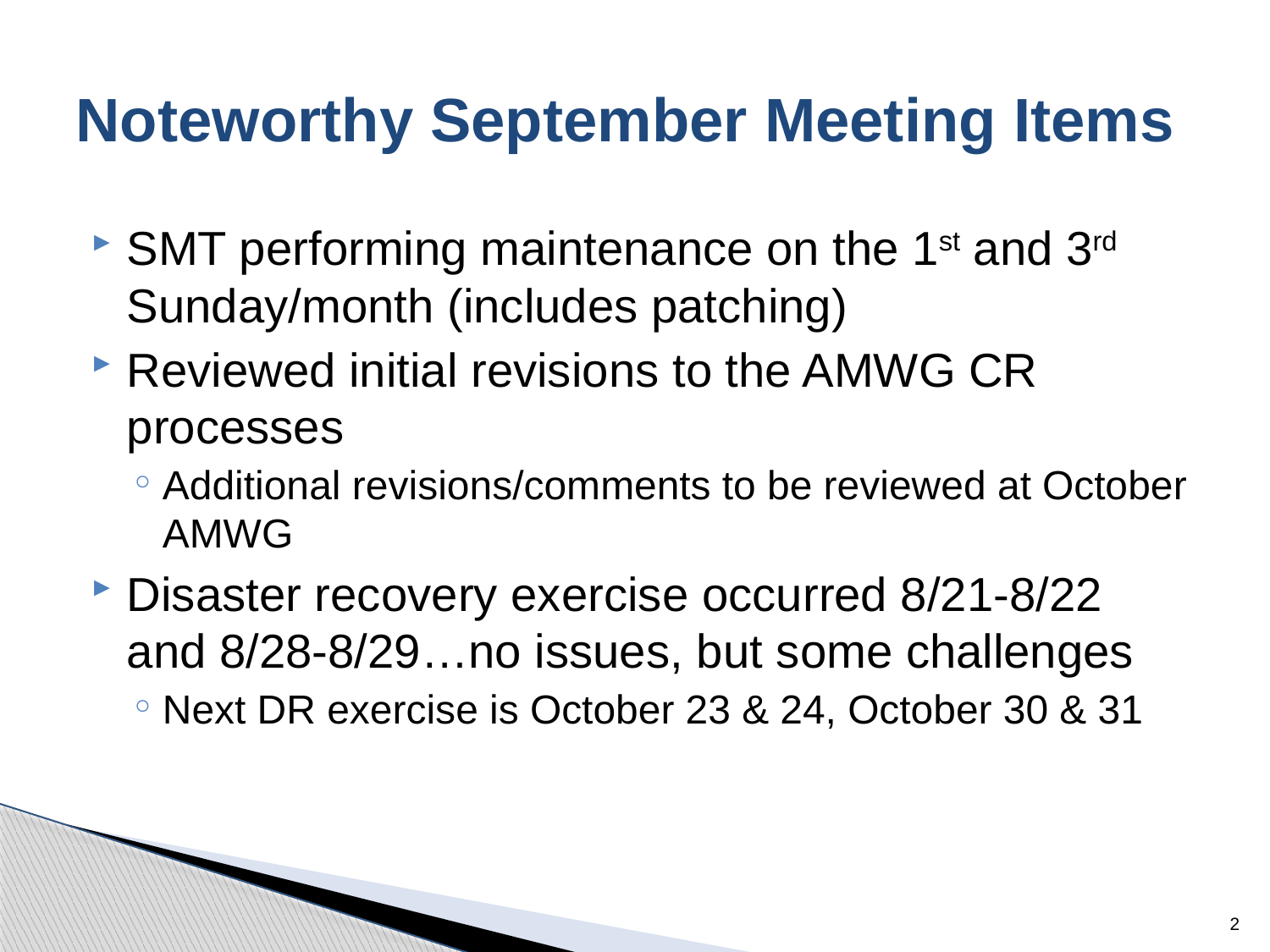

# Noteworthy September Meeting Items
SMT performing maintenance on the 1st and 3rd Sunday/month (includes patching)
Reviewed initial revisions to the AMWG CR processes
Additional revisions/comments to be reviewed at October AMWG
Disaster recovery exercise occurred 8/21-8/22 and 8/28-8/29…no issues, but some challenges
Next DR exercise is October 23 & 24, October 30 & 31

2